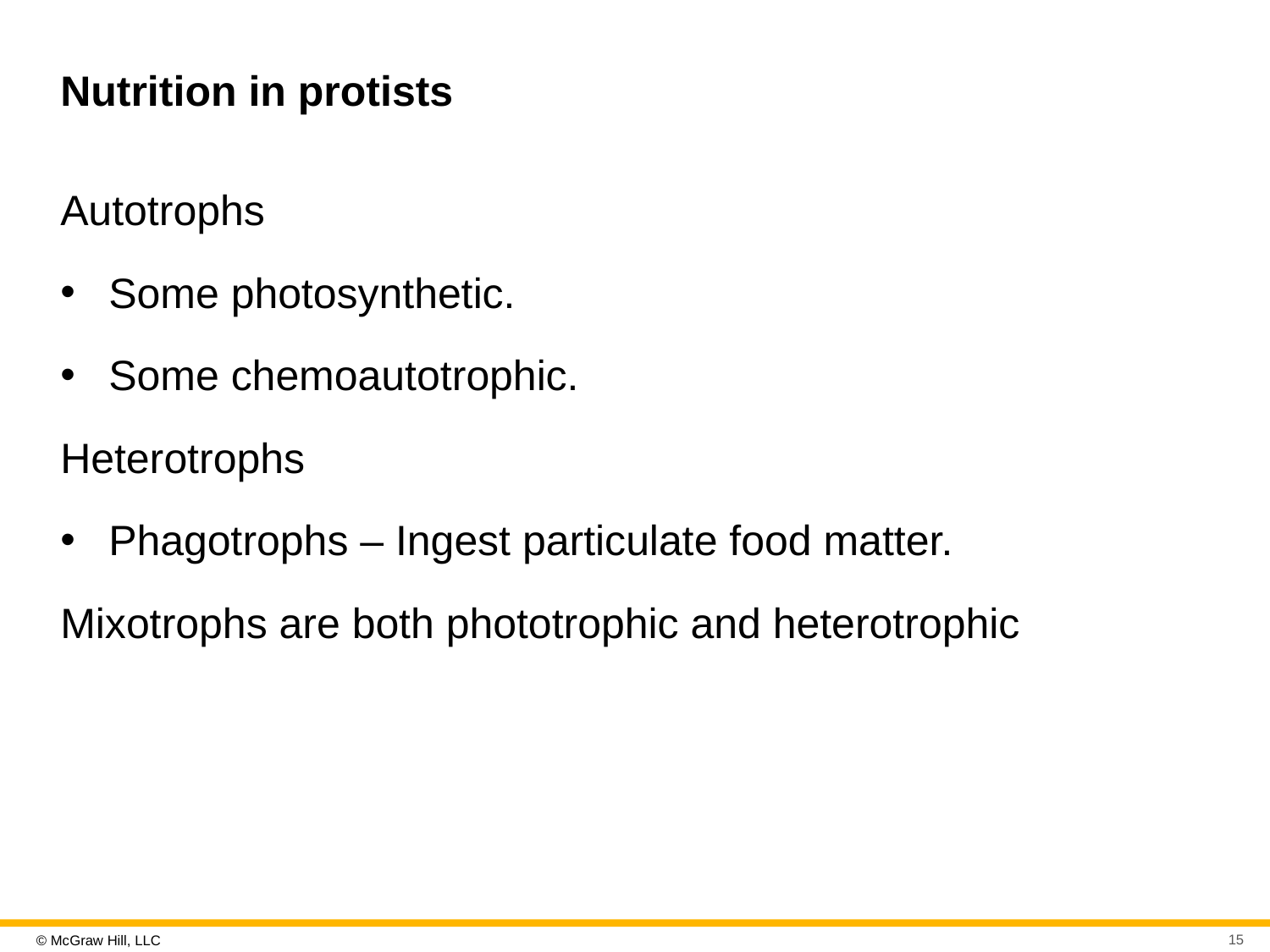

# Nutrition in protists
Autotrophs
Some photosynthetic.
Some chemoautotrophic.
Heterotrophs
Phagotrophs – Ingest particulate food matter.
Mixotrophs are both phototrophic and heterotrophic
15